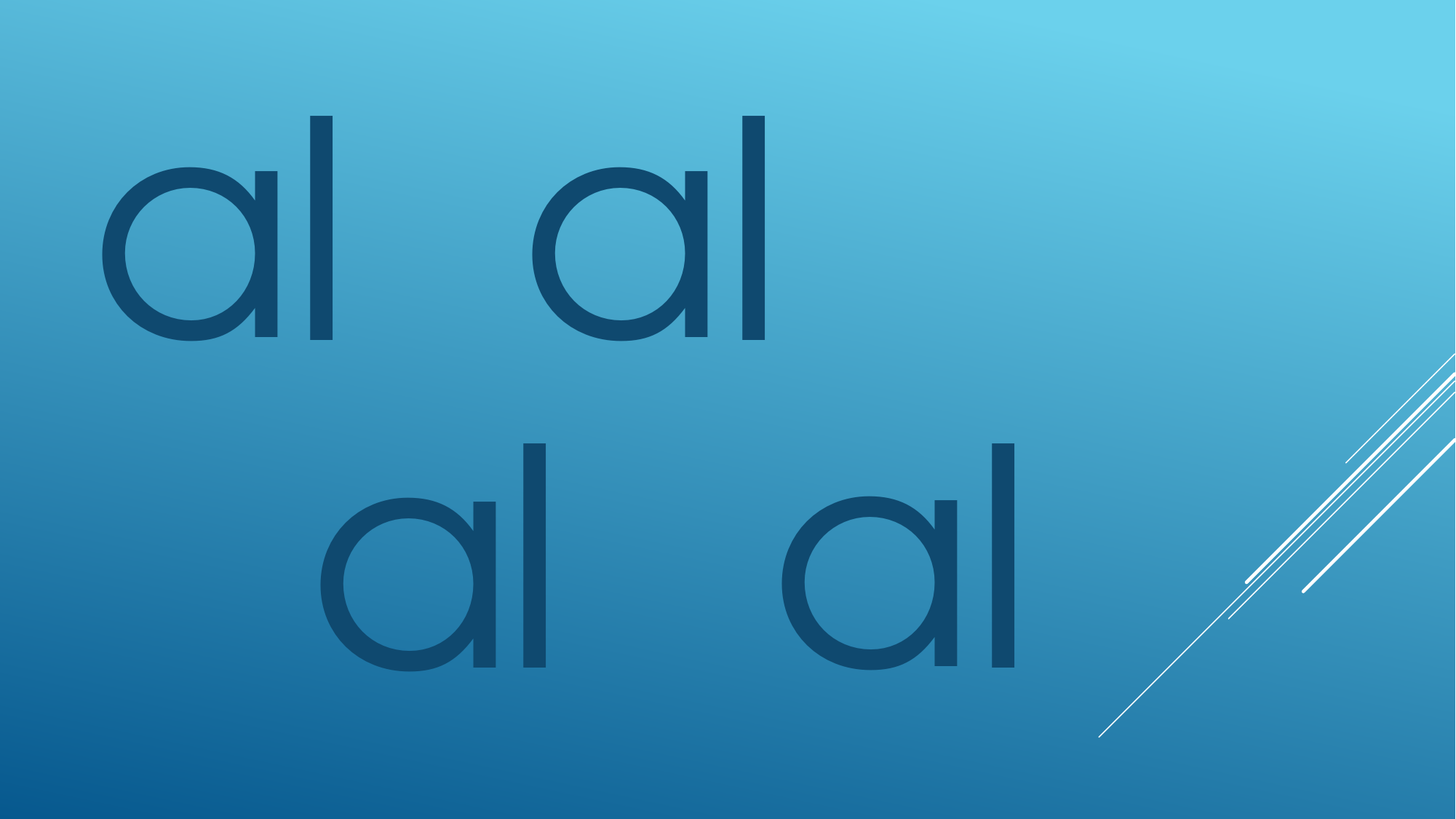

a
a
l
l
a
a
l
l